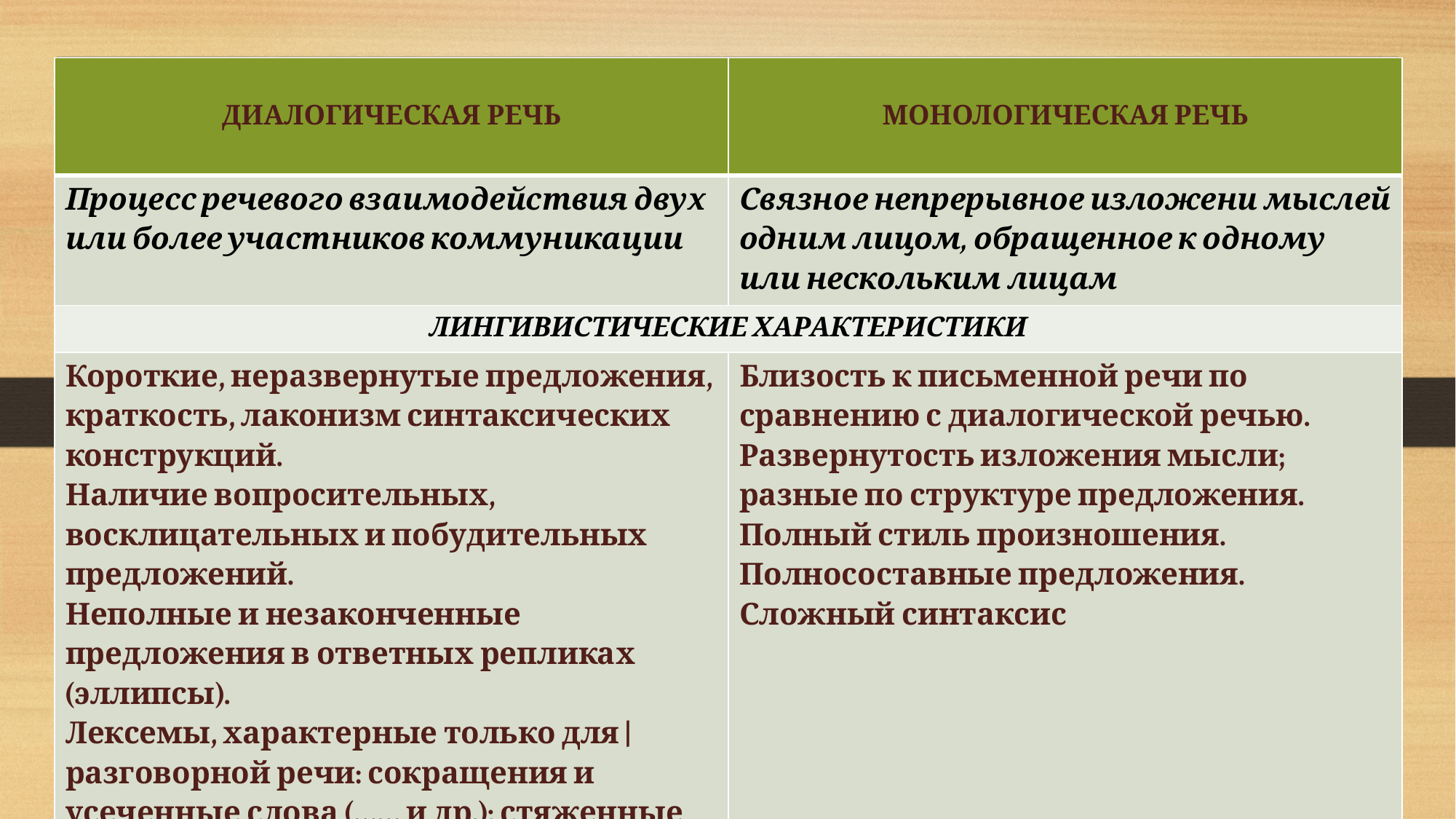

| Диалогическая речь | Монологическая речь |
| --- | --- |
| Процесс речевого взаимодействия двух или более участников коммуникации | Связное непрерывное изложени мыслей одним лицом, обращенное к одному или нескольким лицам |
| ЛИНГИВИСТИЧЕСКИЕ характеристики |  |
| Короткие, неразвернутые предложения, краткость, лаконизм синтаксических конструкций. Наличие вопросительных, восклицательных и побудительных предложений. Неполные и незаконченные предложения в ответных репликах (эллипсы). Лексемы, характерные только для | разговорной речи: сокращения и усеченные слова (…… и др.); стяженные грамматические формы (….и др.). Фразы-клише, разговорные формулы | Близость к письменной речи по сравнению с диалогической речью. Развернутость изложения мысли; разные по структуре предложения. Полный стиль произношения. Полносоставные предложения. Сложный синтаксис |